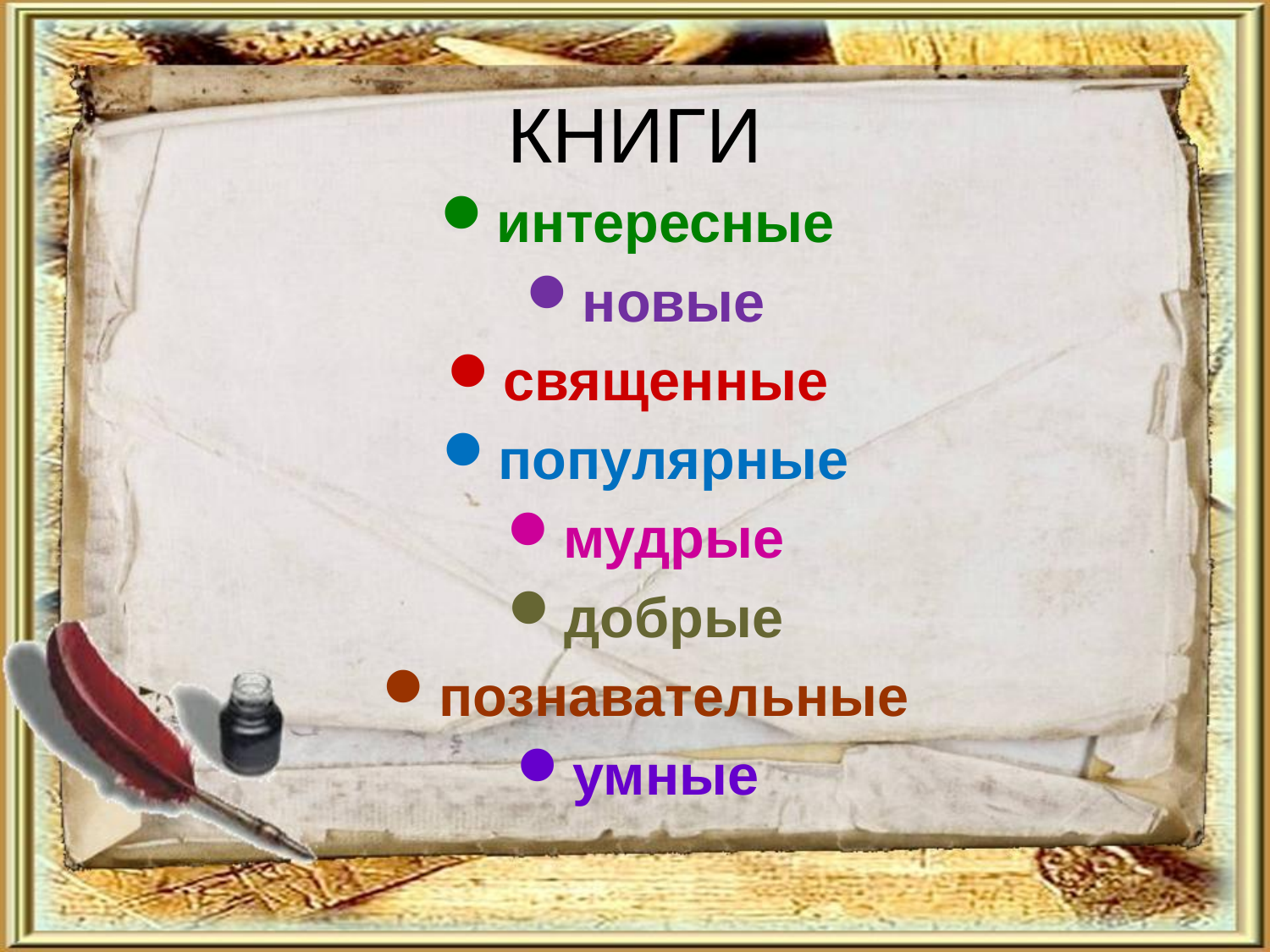

# КНИГИ
интересные
новые
священные
популярные
мудрые
добрые
познавательные
умные